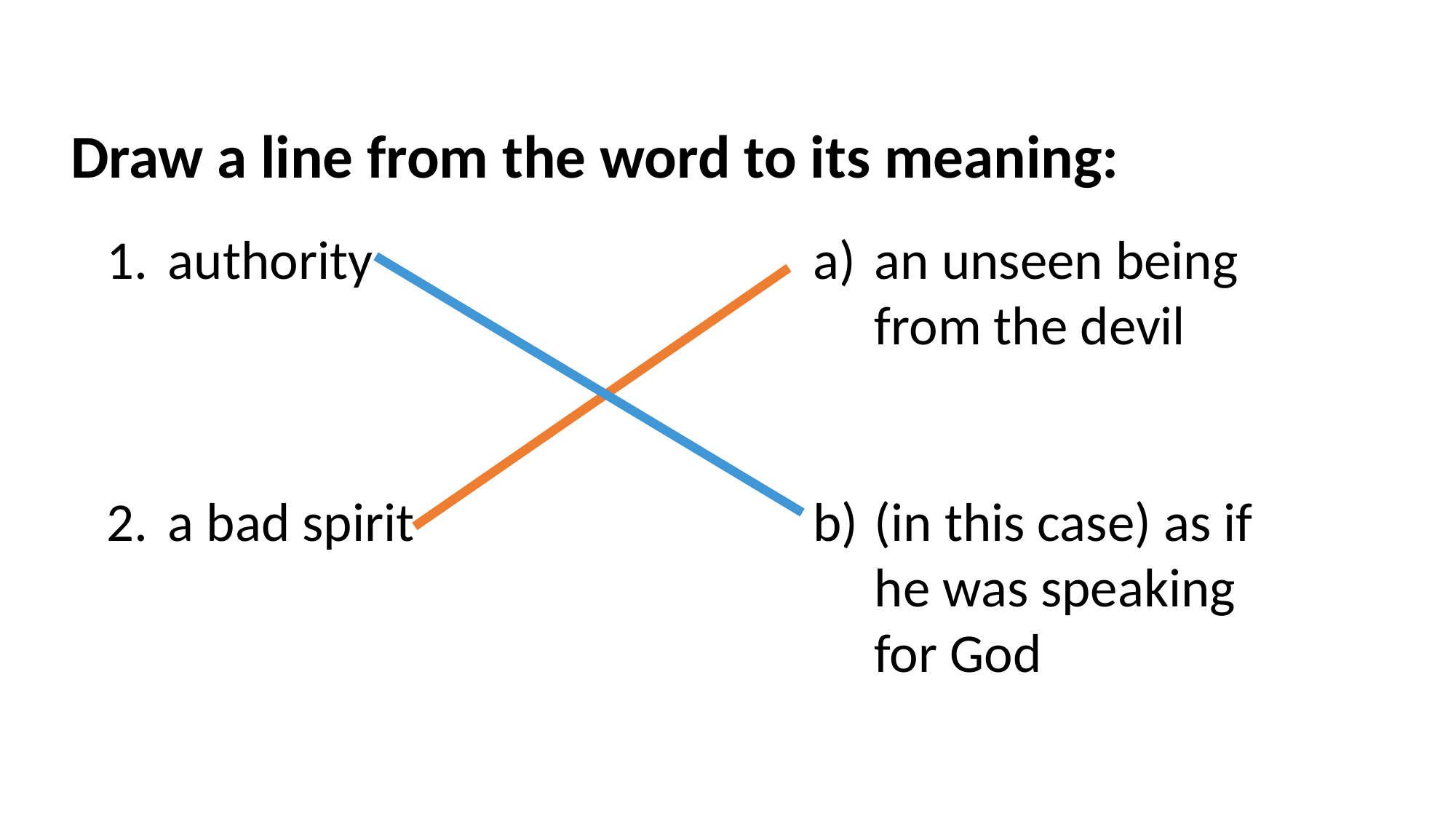

Draw a line from the word to its meaning:
an unseen being from the devil

(in this case) as if he was speaking for God
authority

a bad spirit